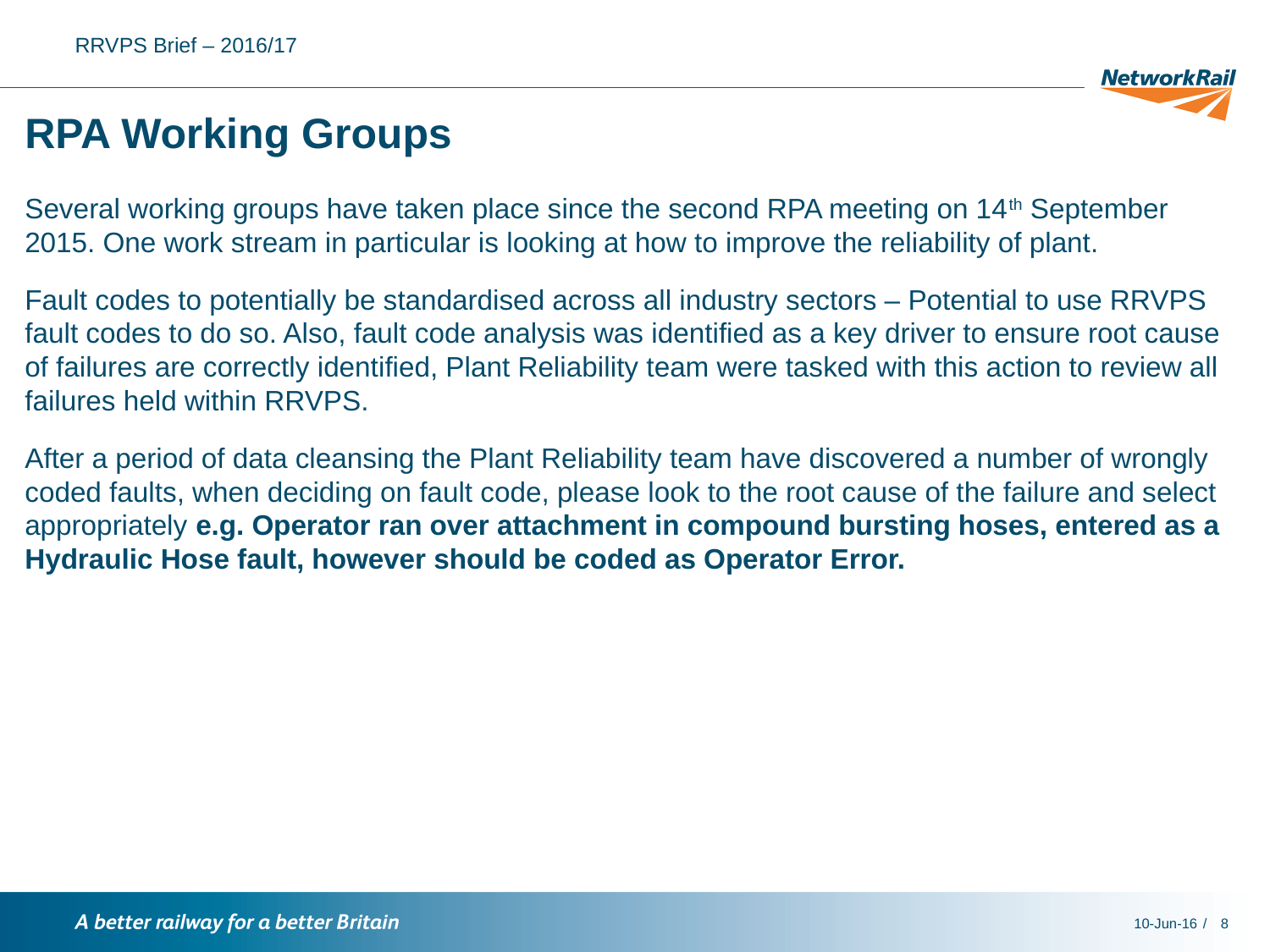

RRVPS Brief – 2016/17
RPA Working Groups

Several working groups have taken place since the second RPA meeting on 14th September 2015. One work stream in particular is looking at how to improve the reliability of plant.

Fault codes to potentially be standardised across all industry sectors – Potential to use RRVPS fault codes to do so. Also, fault code analysis was identified as a key driver to ensure root cause of failures are correctly identified, Plant Reliability team were tasked with this action to review all failures held within RRVPS.

After a period of data cleansing the Plant Reliability team have discovered a number of wrongly coded faults, when deciding on fault code, please look to the root cause of the failure and select appropriately e.g. Operator ran over attachment in compound bursting hoses, entered as a Hydraulic Hose fault, however should be coded as Operator Error.

10-Jun-16
8